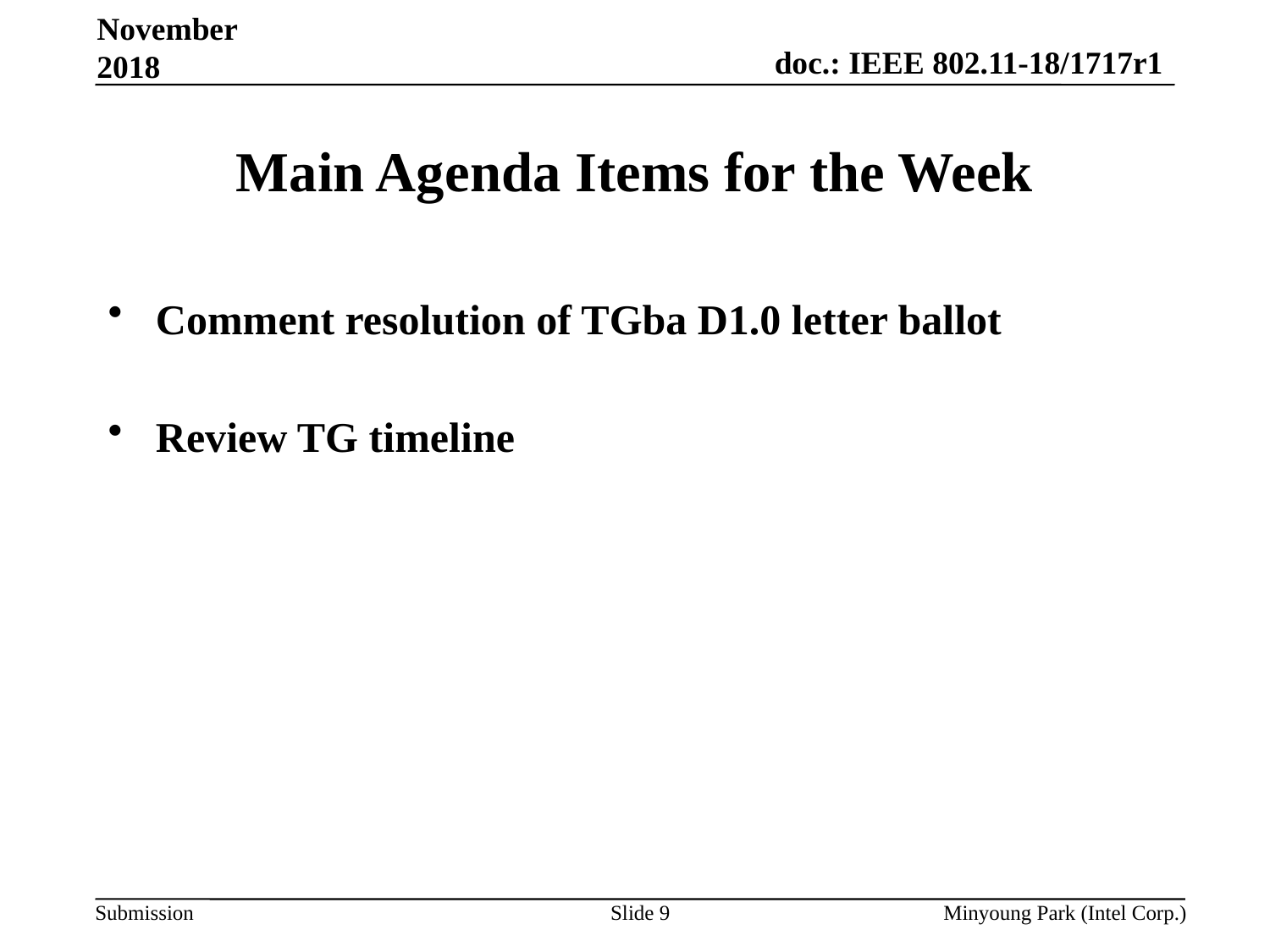

November 2018
# Main Agenda Items for the Week
Comment resolution of TGba D1.0 letter ballot

Review TG timeline

Slide 9
Minyoung Park (Intel Corp.)